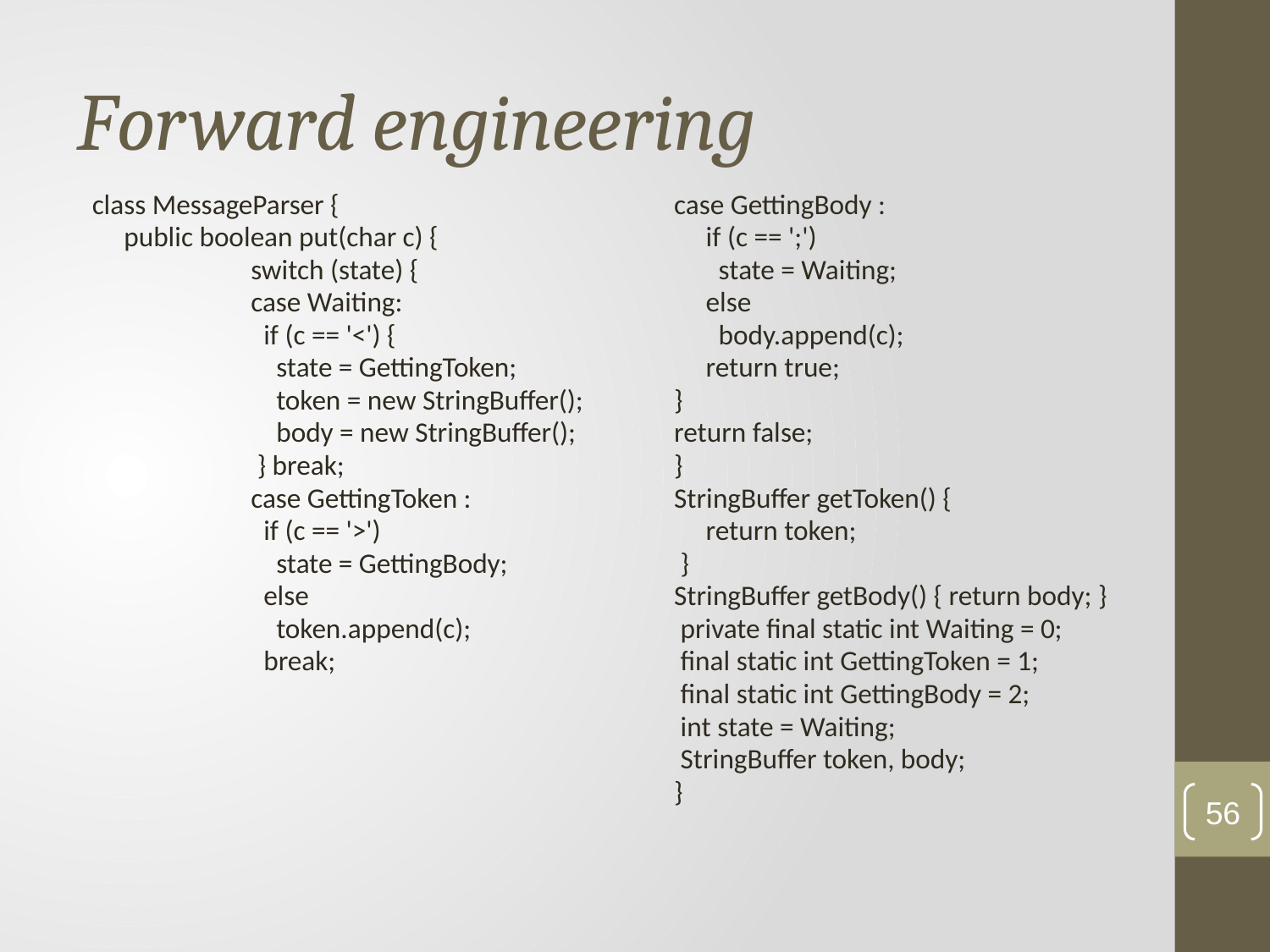

# Forward engineering
class MessageParser {
	public boolean put(char c) {
		switch (state) {
		case Waiting:
		  if (c == '<') {
		    state = GettingToken;
		    token = new StringBuffer();
		    body = new StringBuffer();
		 } break;
		case GettingToken :
		  if (c == '>')
		    state = GettingBody;
		  else
		    token.append(c);
		  break;

case GettingBody :
	if (c == ';')
	  state = Waiting;
	else
	  body.append(c);
	return true;
}
return false;
}
StringBuffer getToken() {
	return token;
 }
StringBuffer getBody() { return body; }
 private final static int Waiting = 0;
 final static int GettingToken = 1;
 final static int GettingBody = 2;
 int state = Waiting;
 StringBuffer token, body;
}
56